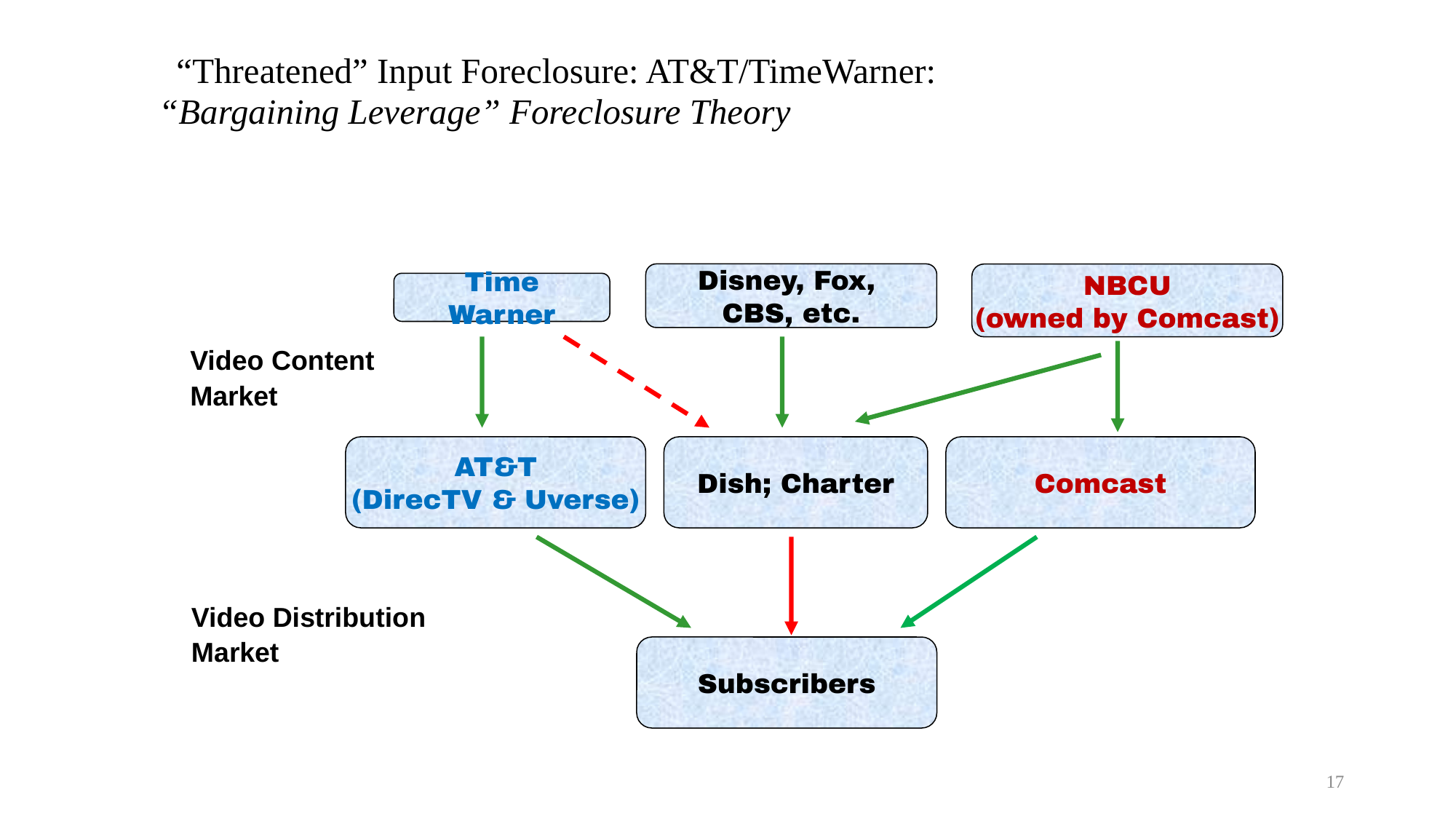

# “Threatened” Input Foreclosure: AT&T/TimeWarner: “Bargaining Leverage” Foreclosure Theory
Disney, Fox,
CBS, etc.
NBCU
(owned by Comcast)
Time Warner

Video Content
Market

AT&T
(DirecTV & Uverse)
Dish; Charter
Comcast

Video Distribution
Market
Subscribers
17